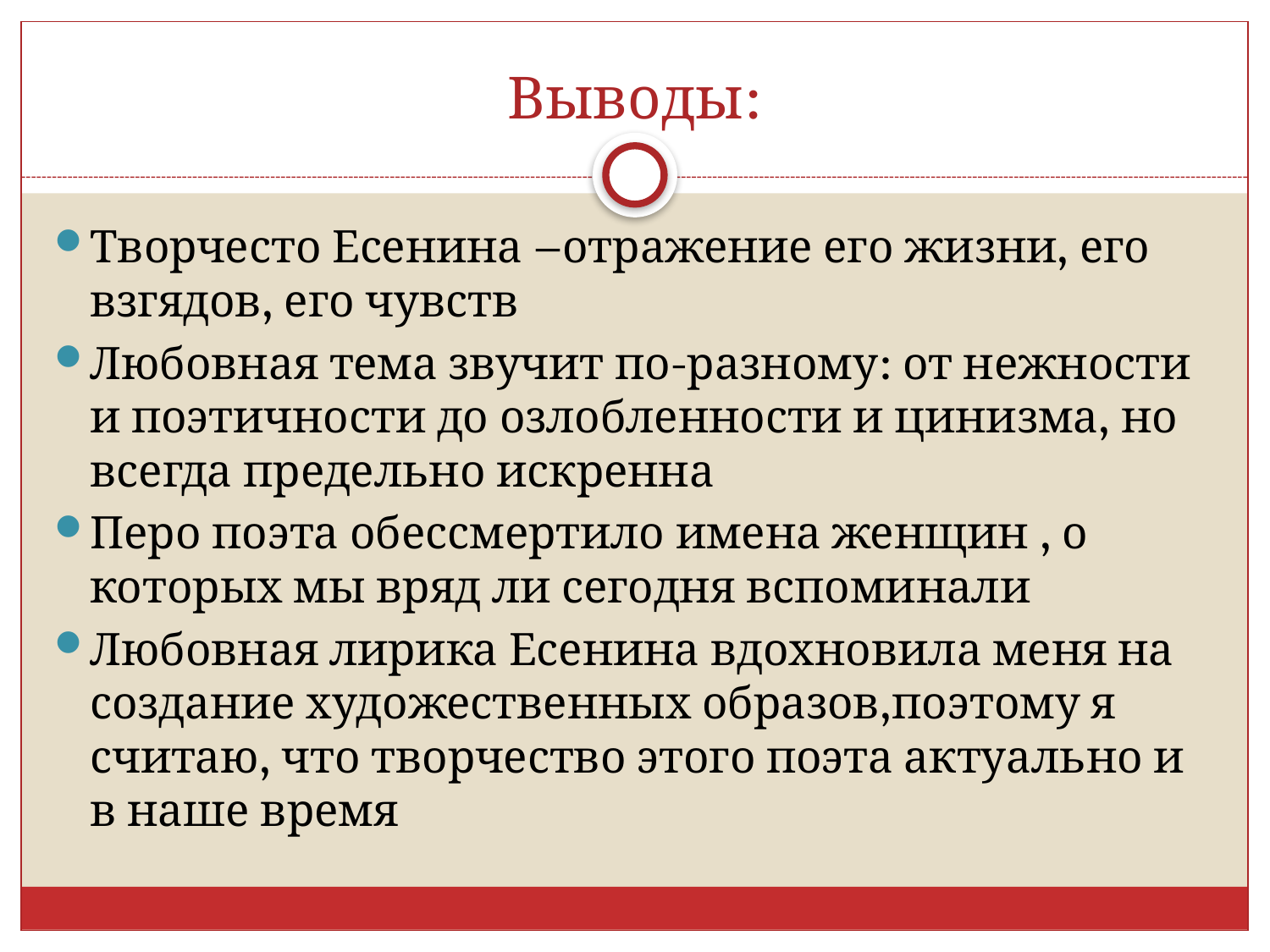

# Выводы:
Творчесто Есенина –отражение его жизни, его взгядов, его чувств
Любовная тема звучит по-разному: от нежности и поэтичности до озлобленности и цинизма, но всегда предельно искренна
Перо поэта обессмертило имена женщин , о которых мы вряд ли сегодня вспоминали
Любовная лирика Есенина вдохновила меня на создание художественных образов,поэтому я считаю, что творчество этого поэта актуально и в наше время